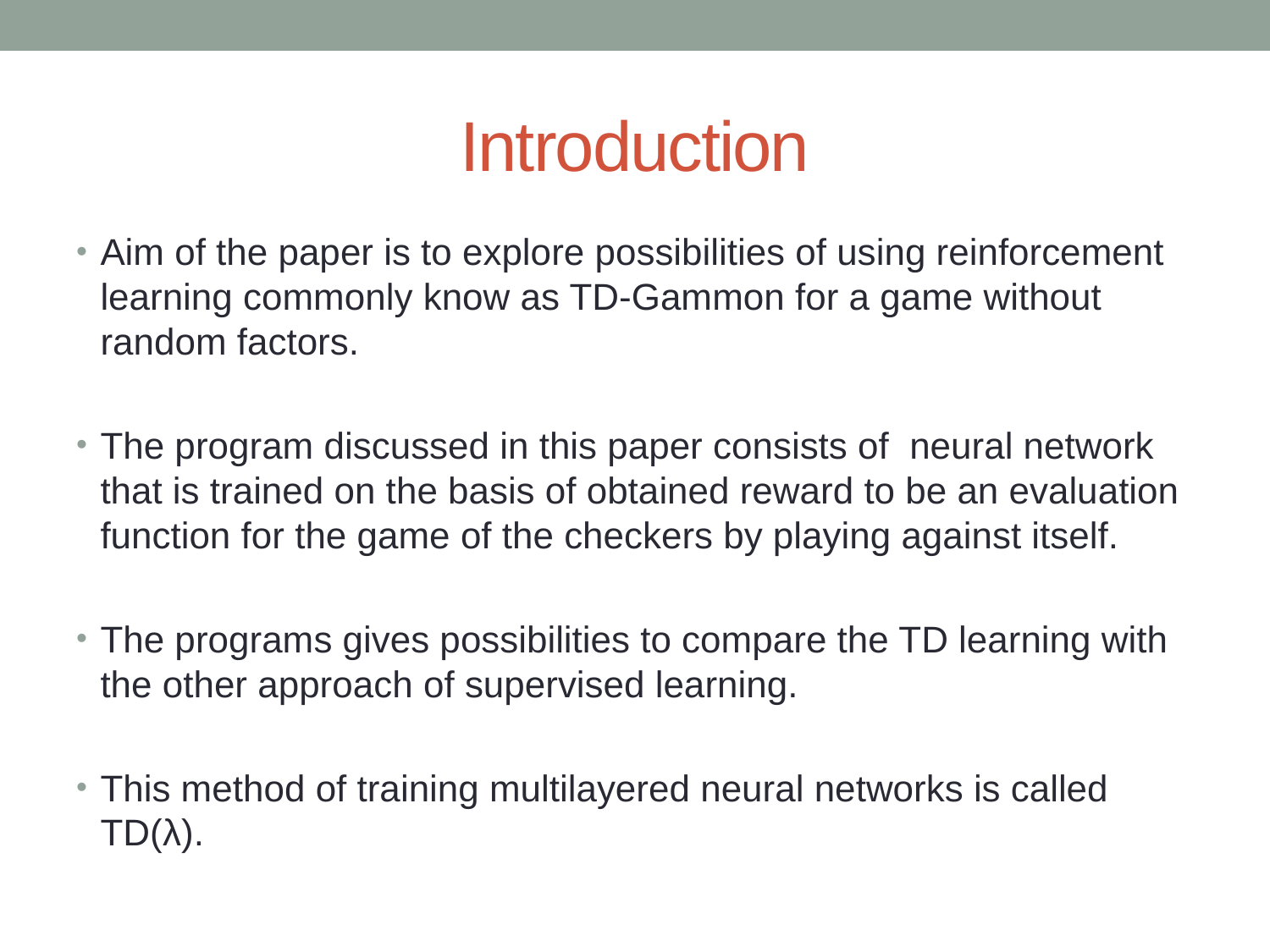

# Introduction
Aim of the paper is to explore possibilities of using reinforcement learning commonly know as TD-Gammon for a game without random factors.

The program discussed in this paper consists of  neural network that is trained on the basis of obtained reward to be an evaluation function for the game of the checkers by playing against itself.

The programs gives possibilities to compare the TD learning with the other approach of supervised learning.

This method of training multilayered neural networks is called TD(λ).